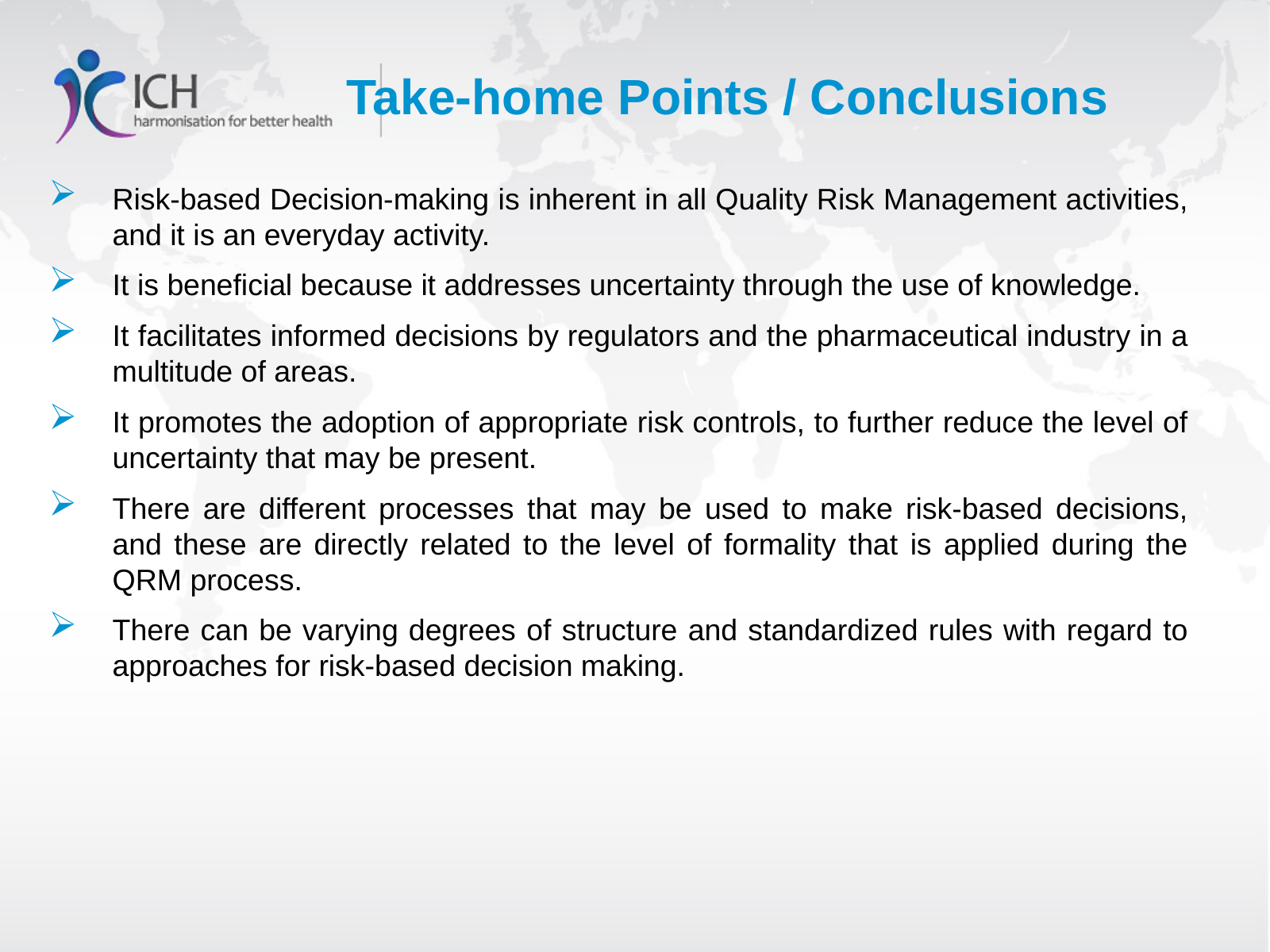

# Take-home Points / Conclusions
Risk-based Decision-making is inherent in all Quality Risk Management activities, and it is an everyday activity.
It is beneficial because it addresses uncertainty through the use of knowledge.
It facilitates informed decisions by regulators and the pharmaceutical industry in a multitude of areas.
It promotes the adoption of appropriate risk controls, to further reduce the level of uncertainty that may be present.
There are different processes that may be used to make risk-based decisions, and these are directly related to the level of formality that is applied during the QRM process.
There can be varying degrees of structure and standardized rules with regard to approaches for risk-based decision making.